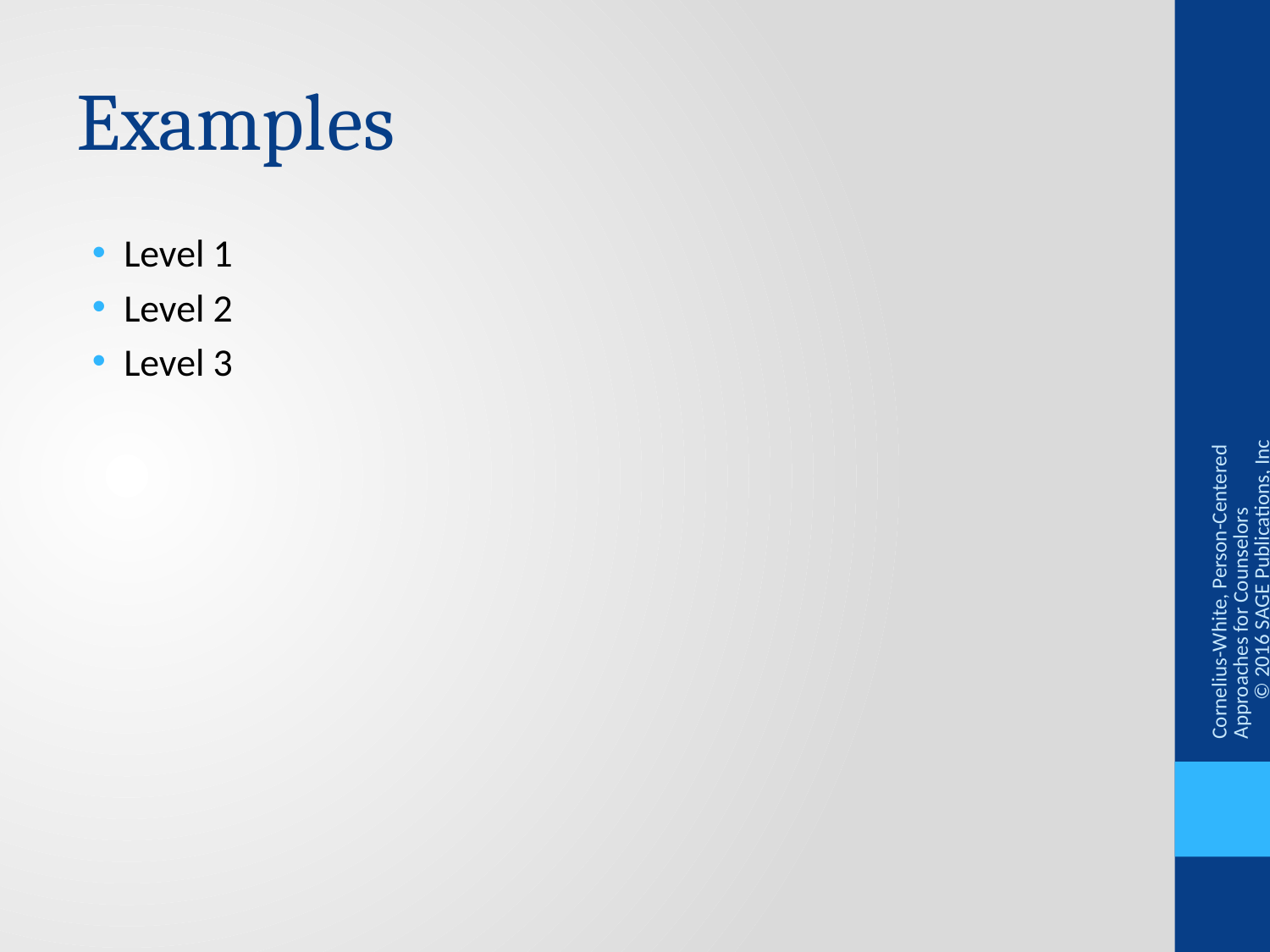

# Examples
Level 1
Level 2
Level 3

Cornelius-White, Person-Centered Approaches for Counselors                      © 2016 SAGE Publications, Inc.